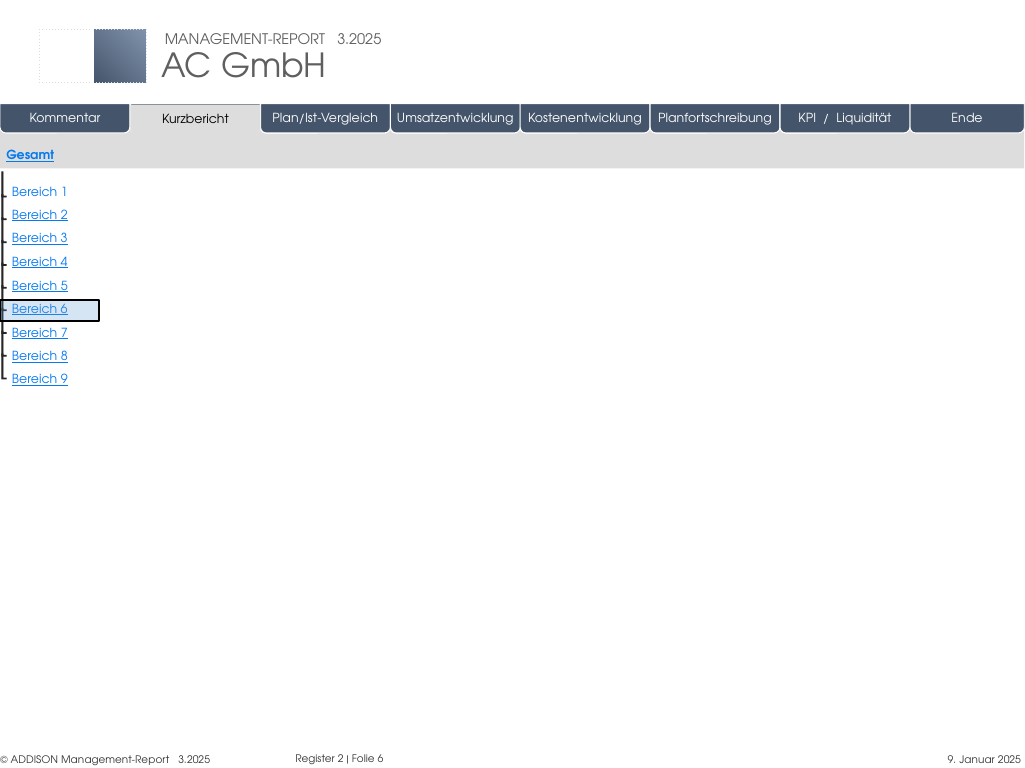

|  |  |  |  |  |  |
| --- | --- | --- | --- | --- | --- |
Eigene Folien

# Register 2 | Folie 6